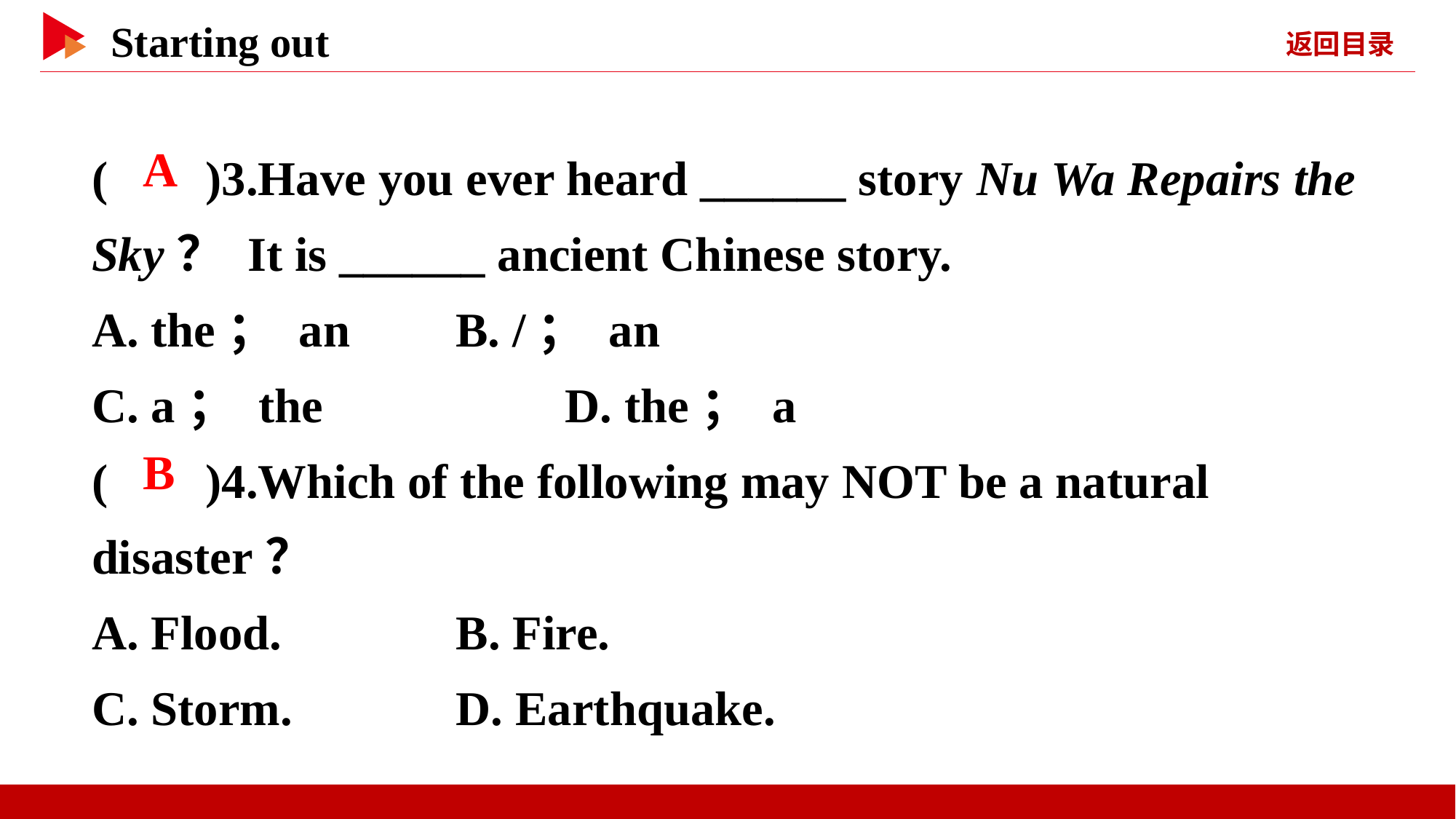

(        )3.Have you ever heard ______ story Nu Wa Repairs the Sky？ It is ______ ancient Chinese story.
A. the； an	   B. /； an
C. a； the	            D. the； a
(        )4.Which of the following may NOT be a natural disaster？
A. Flood.	            B. Fire.
C. Storm.	            D. Earthquake.
   A
   B